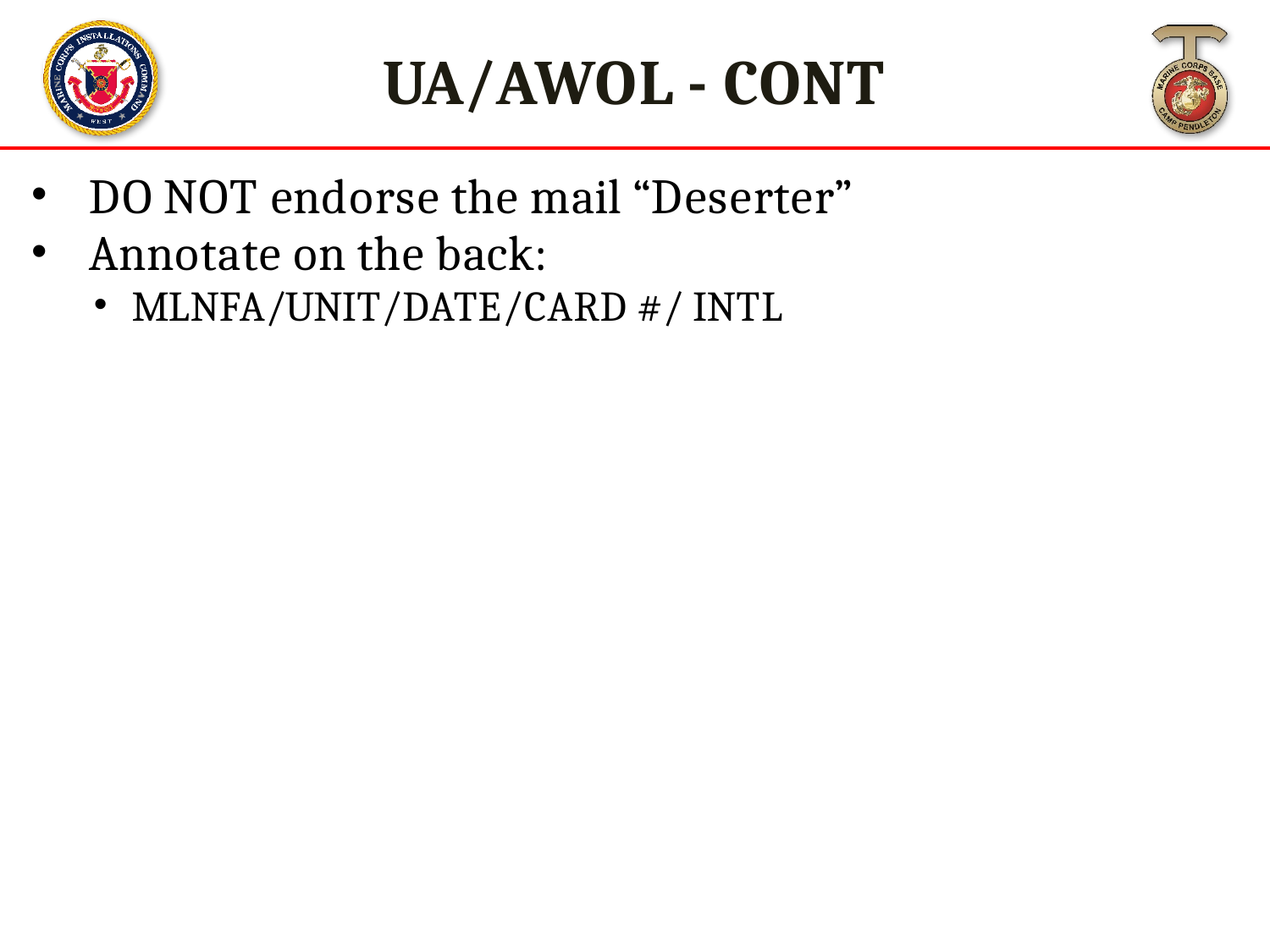

UA/AWOL - CONT
DO NOT endorse the mail “Deserter”
Annotate on the back:
MLNFA/UNIT/DATE/CARD #/ INTL